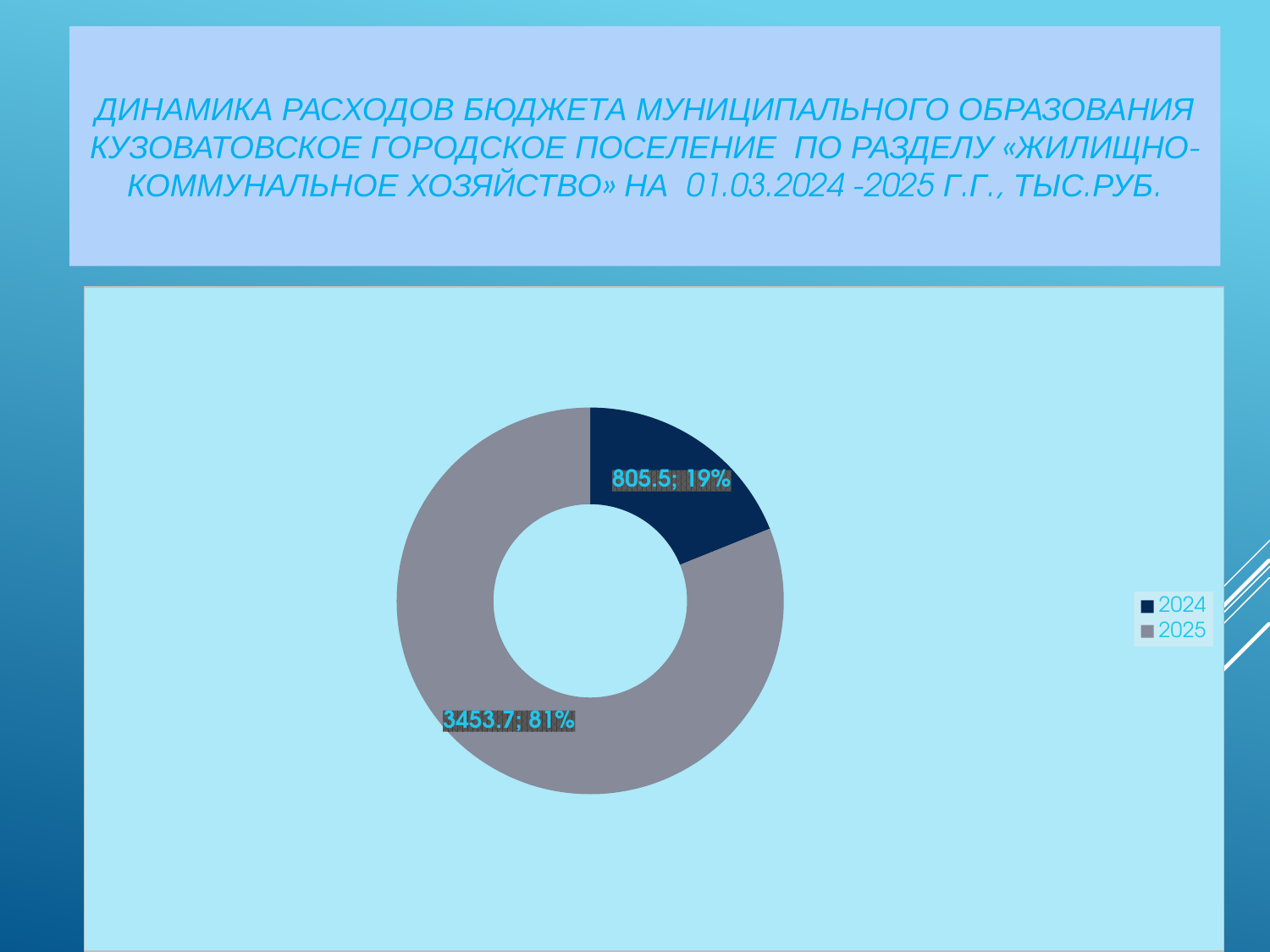

# Динамика расходов бюджета муниципального образования Кузоватовское городское поселение  по разделу «Жилищно-коммунальное хозяйство» на  01.03.2024 -2025 г.г., тыс.руб.

### Chart

| Category | Столбец1 | Столбец2 |
|---|---|---|
| 2024 | 805.5 | None |
| 2025 | 3453.7 | None |